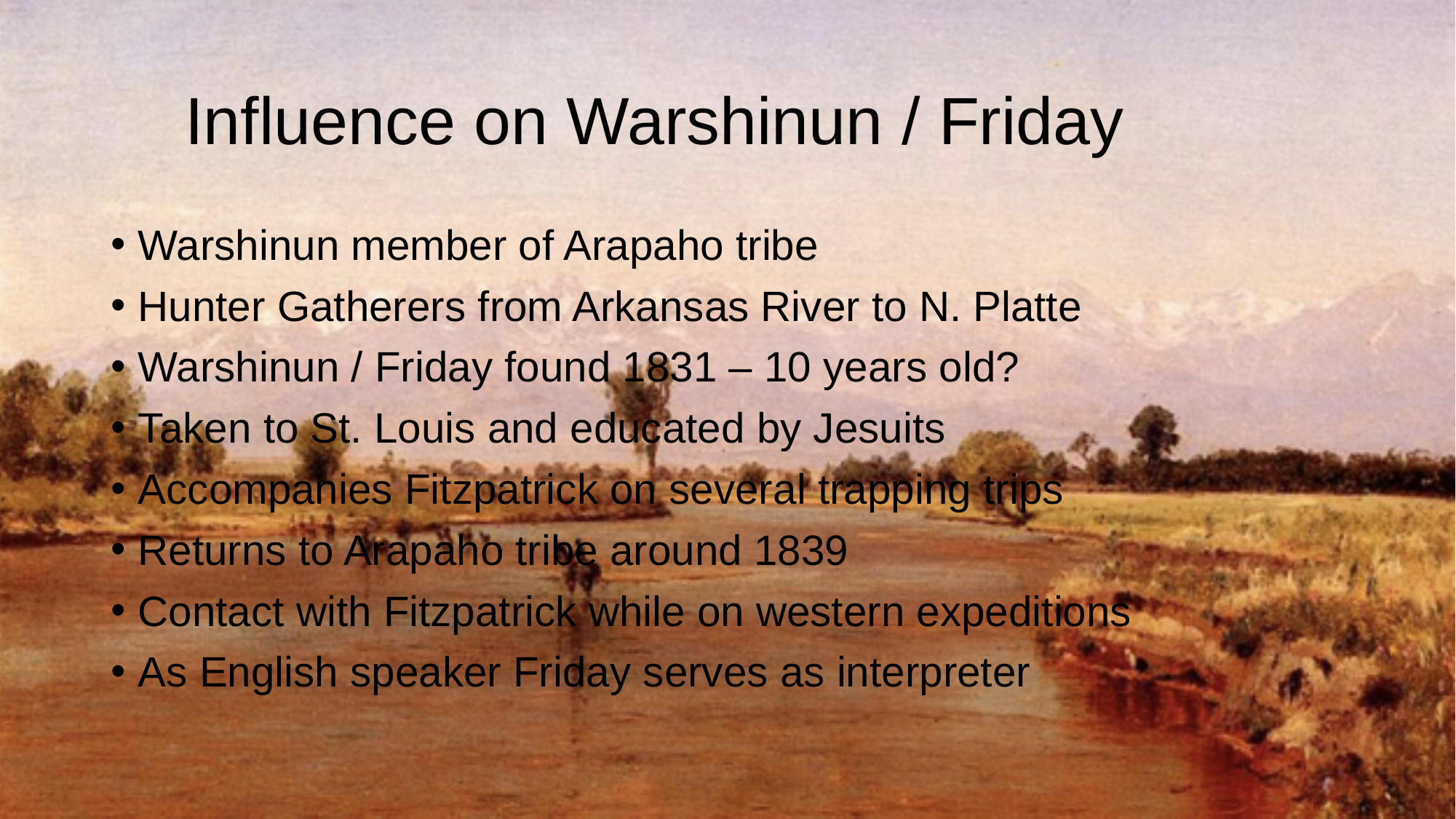

# Influence on Warshinun / Friday
Warshinun member of Arapaho tribe
Hunter Gatherers from Arkansas River to N. Platte
Warshinun / Friday found 1831 – 10 years old?
Taken to St. Louis and educated by Jesuits
Accompanies Fitzpatrick on several trapping trips
Returns to Arapaho tribe around 1839
Contact with Fitzpatrick while on western expeditions
As English speaker Friday serves as interpreter